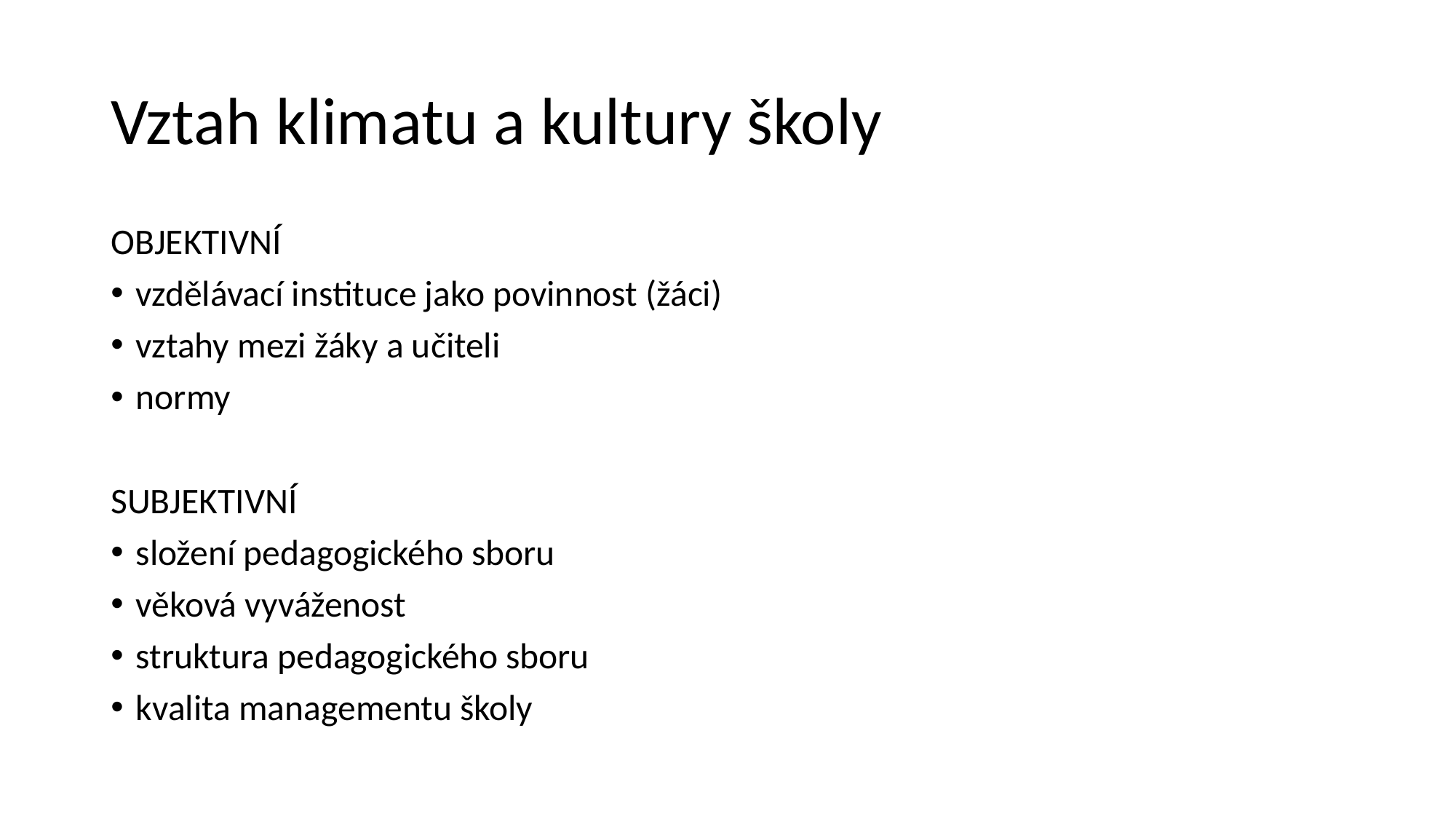

# Vztah klimatu a kultury školy
OBJEKTIVNÍ
vzdělávací instituce jako povinnost (žáci)
vztahy mezi žáky a učiteli
normy

SUBJEKTIVNÍ
složení pedagogického sboru
věková vyváženost
struktura pedagogického sboru
kvalita managementu školy